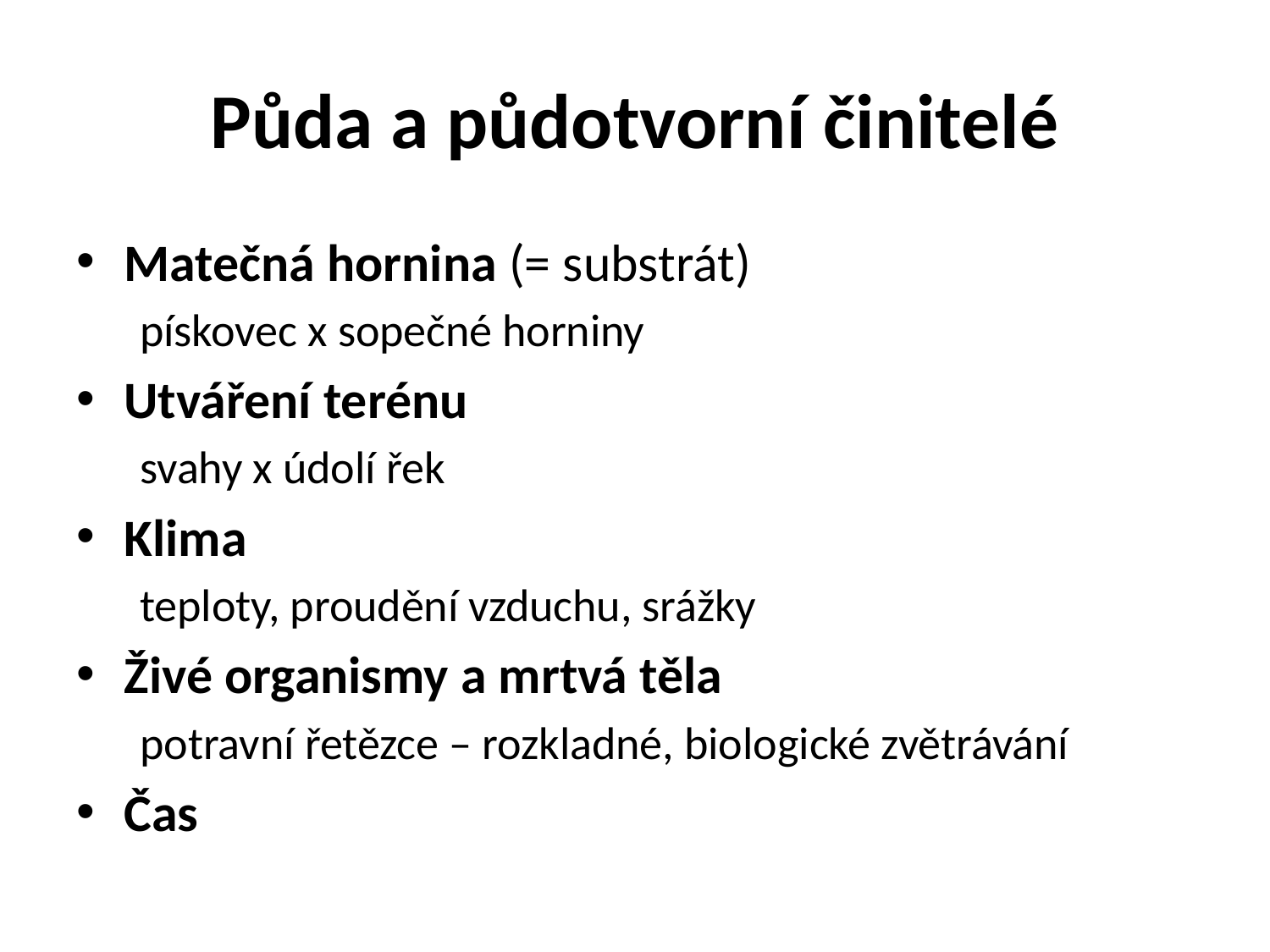

# Půda a půdotvorní činitelé
Matečná hornina (= substrát)
pískovec x sopečné horniny
Utváření terénu
svahy x údolí řek
Klima
teploty, proudění vzduchu, srážky
Živé organismy a mrtvá těla
potravní řetězce – rozkladné, biologické zvětrávání
Čas